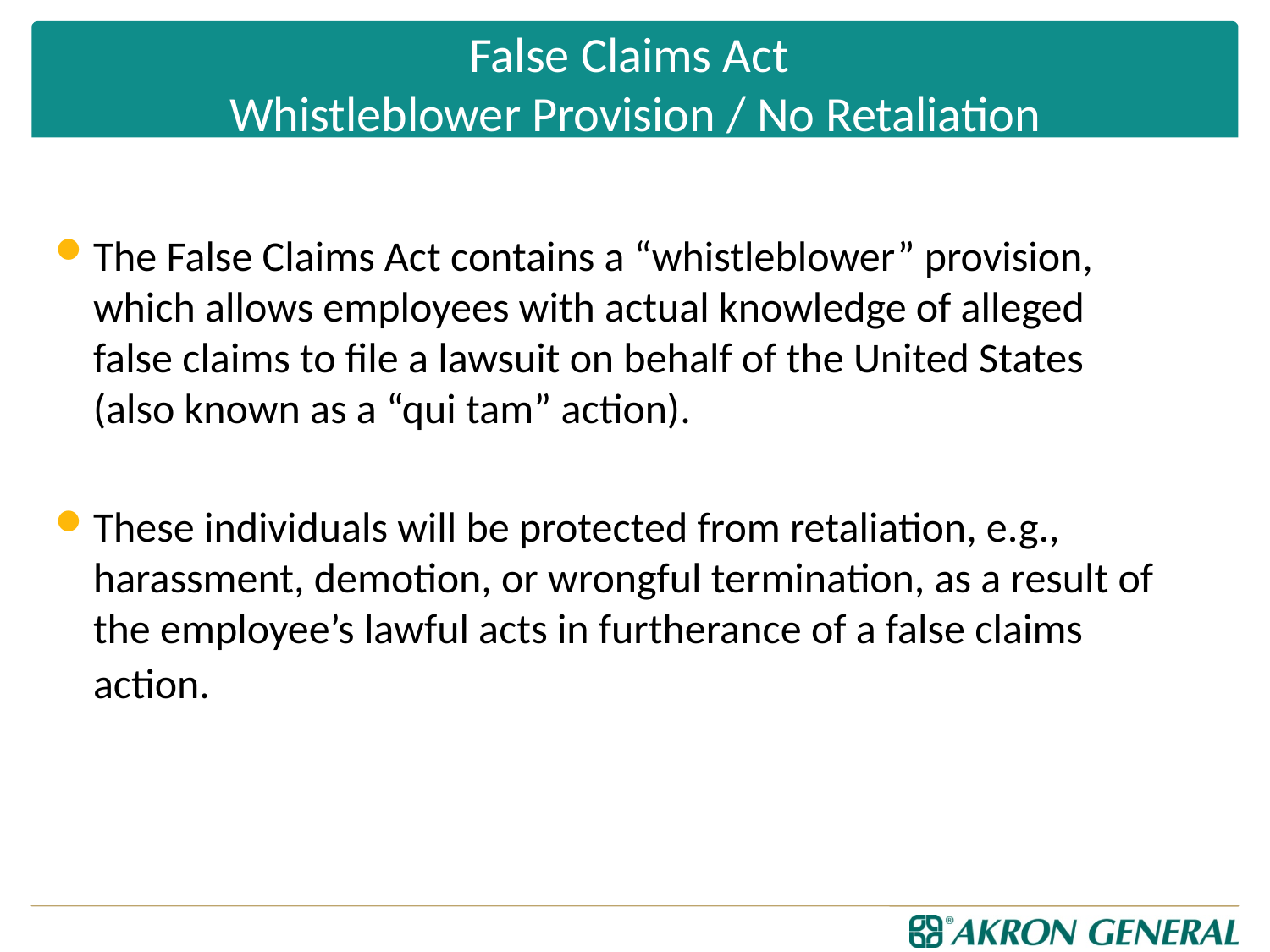

# False Claims Act Whistleblower Provision / No Retaliation
The False Claims Act contains a “whistleblower” provision, which allows employees with actual knowledge of alleged false claims to file a lawsuit on behalf of the United States (also known as a “qui tam” action).

These individuals will be protected from retaliation, e.g., harassment, demotion, or wrongful termination, as a result of the employee’s lawful acts in furtherance of a false claims action.